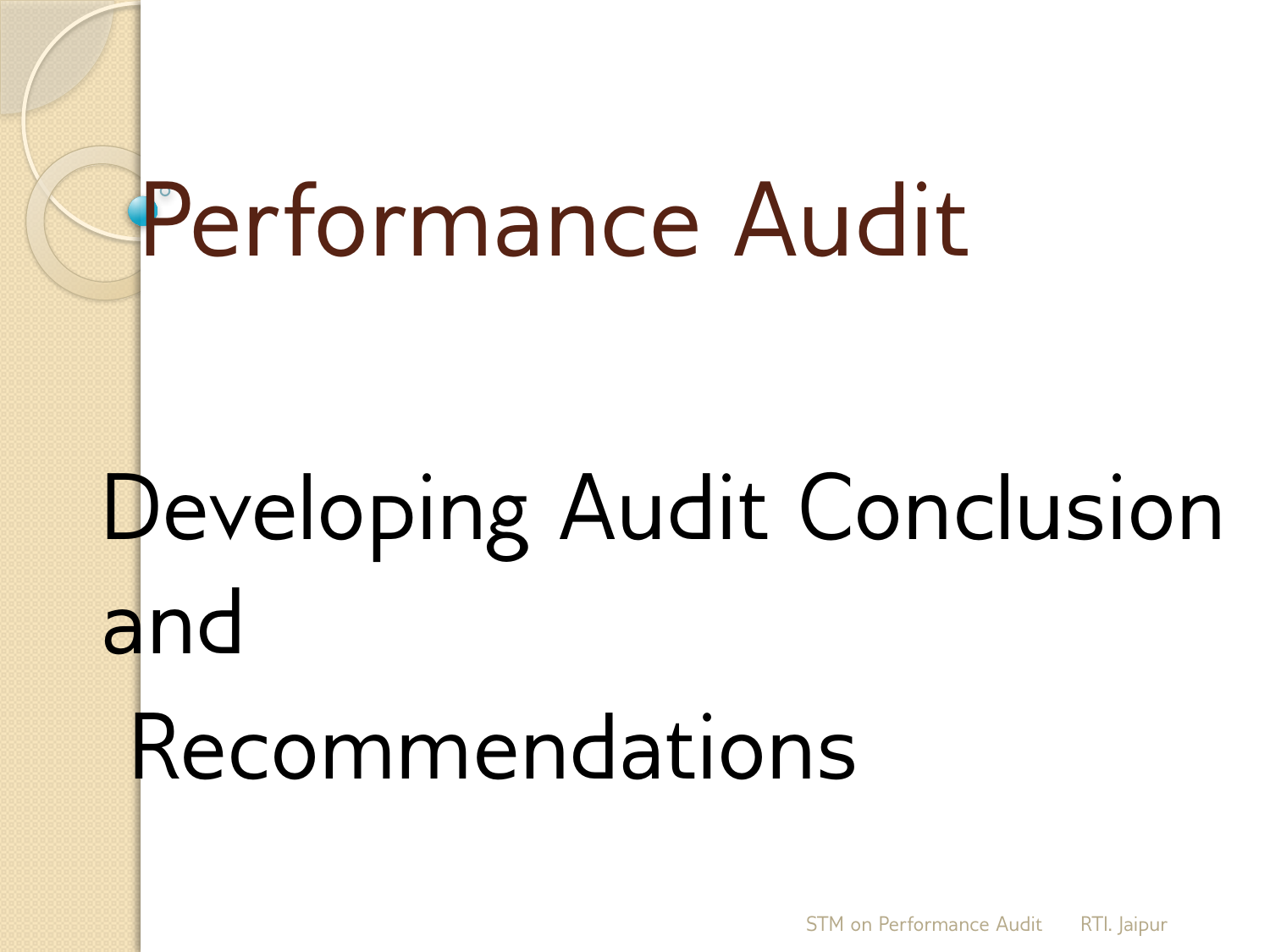

# Performance Audit
Developing Audit Conclusion and
 Recommendations
STM on Performance Audit      RTI. Jaipur